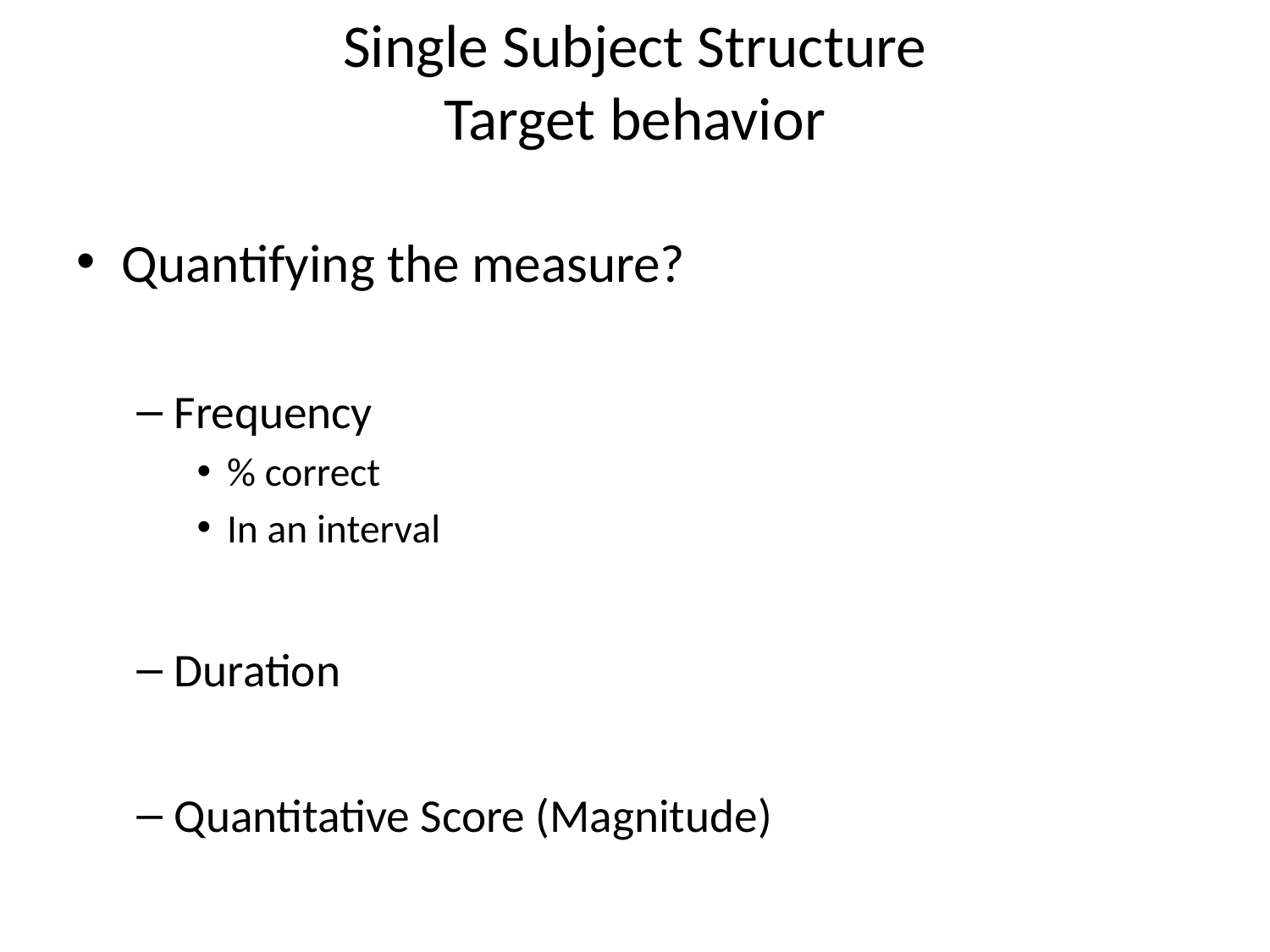

# Single Subject Structure Target behavior
Quantifying the measure?

Frequency
% correct
In an interval

Duration

Quantitative Score (Magnitude)